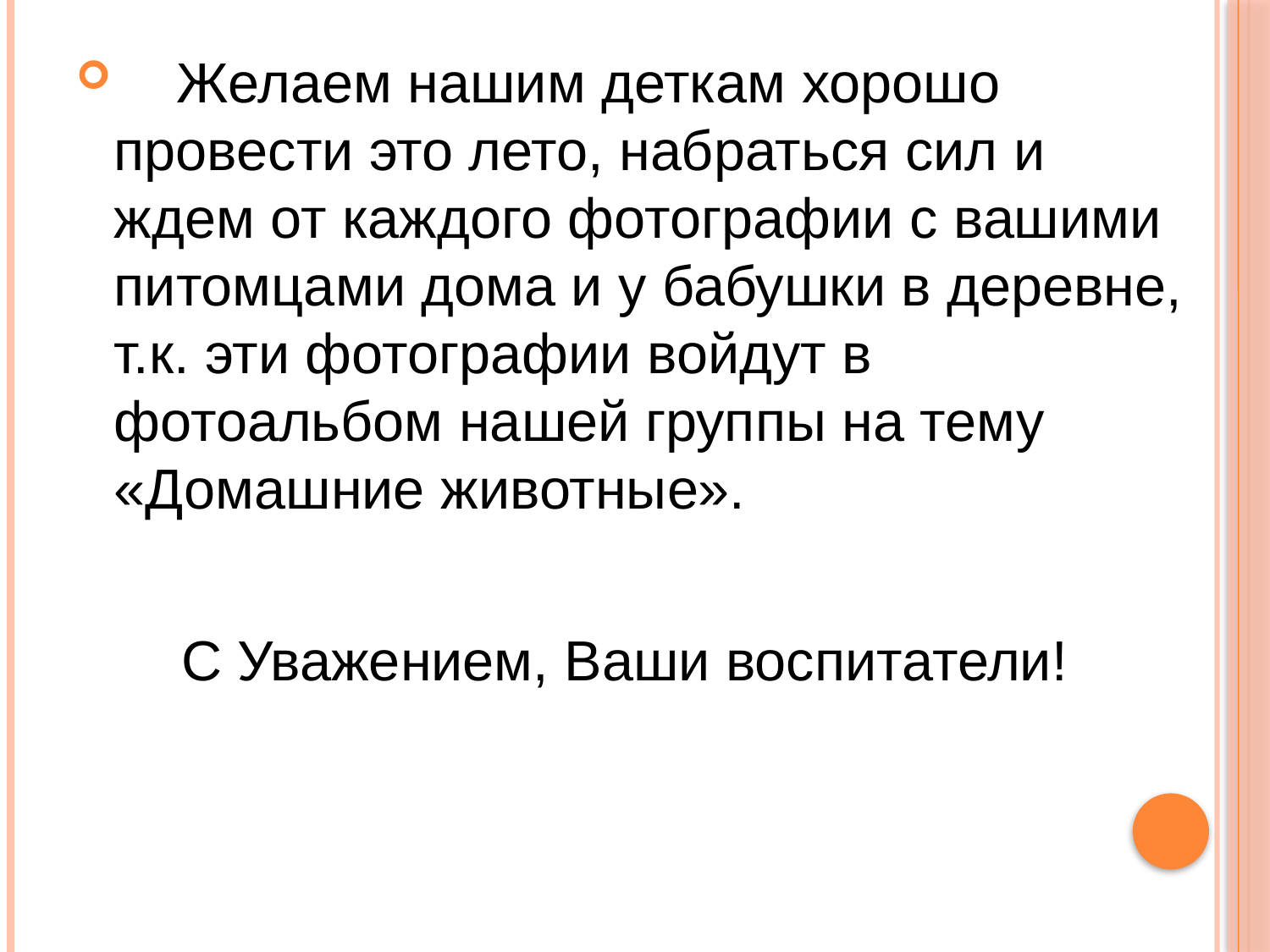

Желаем нашим деткам хорошо провести это лето, набраться сил и ждем от каждого фотографии с вашими питомцами дома и у бабушки в деревне, т.к. эти фотографии войдут в фотоальбом нашей группы на тему «Домашние животные».

      С Уважением, Ваши воспитатели!